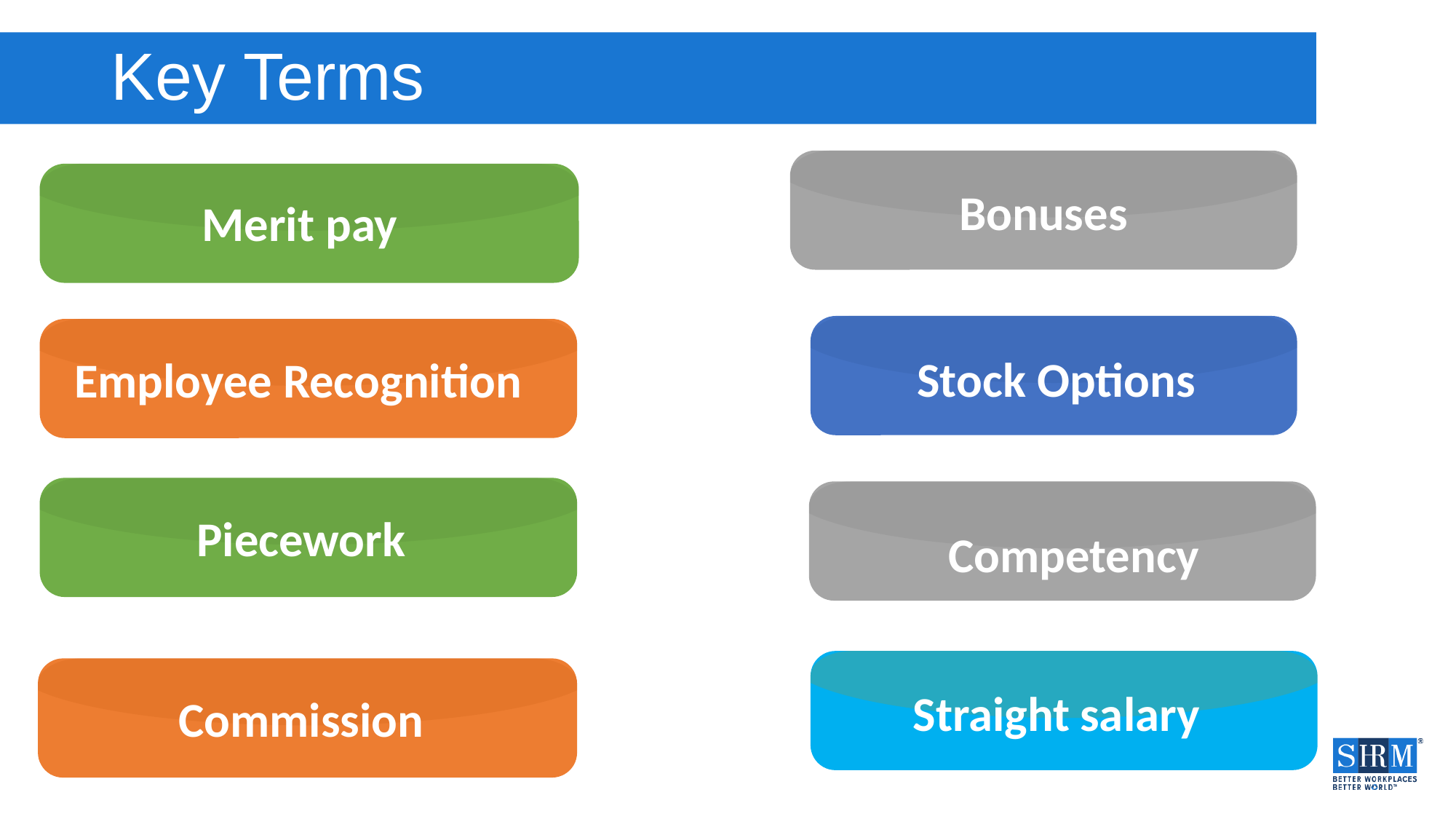

# Key Terms

Bonuses
Merit pay

Stock Options
Employee Recognition

Piecework
Benefits
Competency

Straight salary
Commission